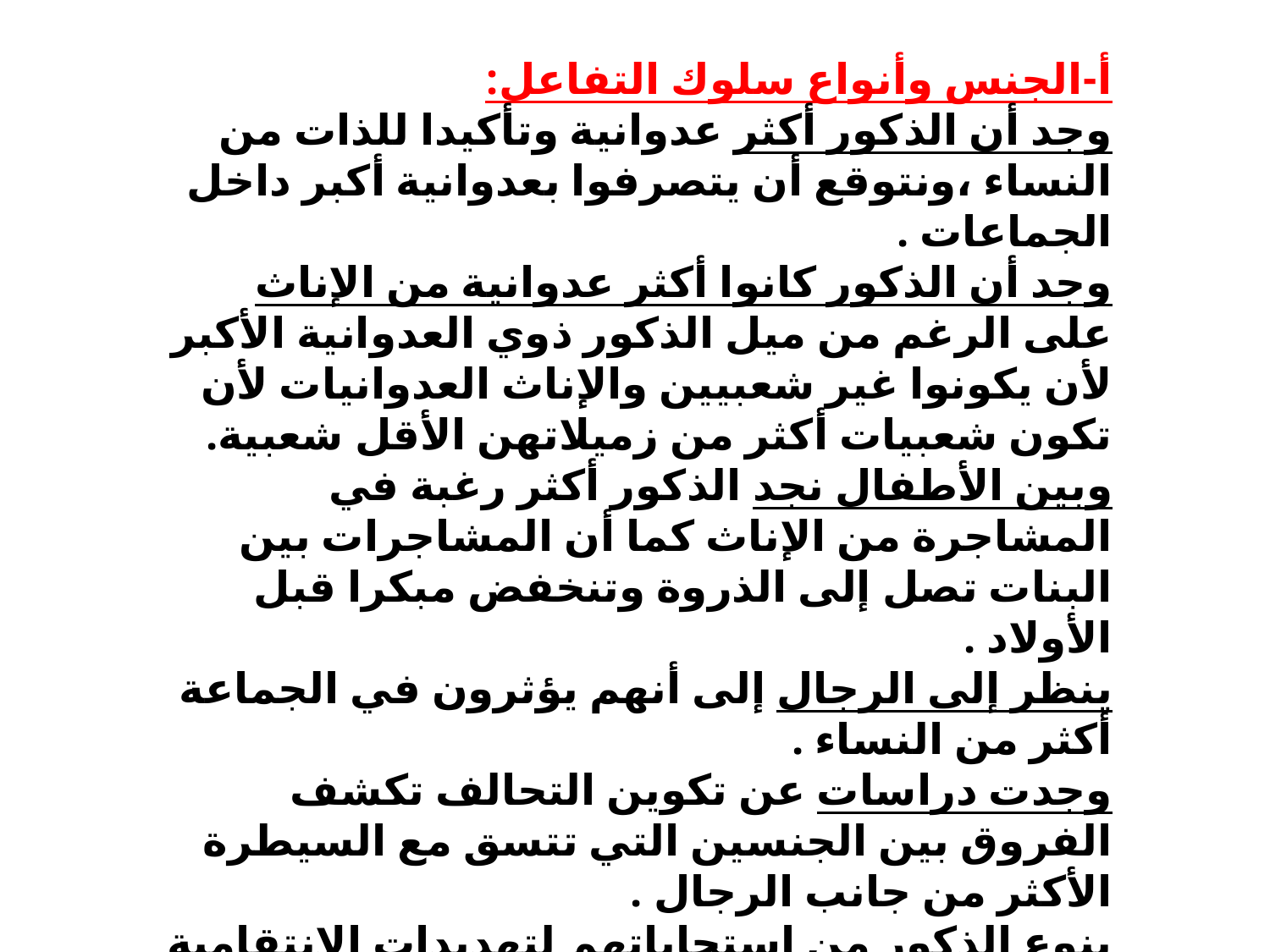

أ-الجنس وأنواع سلوك التفاعل:
وجد أن الذكور أكثر عدوانية وتأكيدا للذات من النساء ،ونتوقع أن يتصرفوا بعدوانية أكبر داخل الجماعات .
وجد أن الذكور كانوا أكثر عدوانية من الإناث على الرغم من ميل الذكور ذوي العدوانية الأكبر لأن يكونوا غير شعبيين والإناث العدوانيات لأن تكون شعبيات أكثر من زميلاتهن الأقل شعبية.
وبين الأطفال نجد الذكور أكثر رغبة في المشاجرة من الإناث كما أن المشاجرات بين البنات تصل إلى الذروة وتنخفض مبكرا قبل الأولاد .
ينظر إلى الرجال إلى أنهم يؤثرون في الجماعة أكثر من النساء .
وجدت دراسات عن تكوين التحالف تكشف الفروق بين الجنسين التي تتسق مع السيطرة الأكثر من جانب الرجال .
ينوع الذكور من استجاباتهم لتهديدات الانتقامية وفقا لمقدار التهديد ولكن الإناث يبدو أنهن يصبحن أكثر خضوعا بصرف النظر عن درجة التهديد .
قراءة ص 194